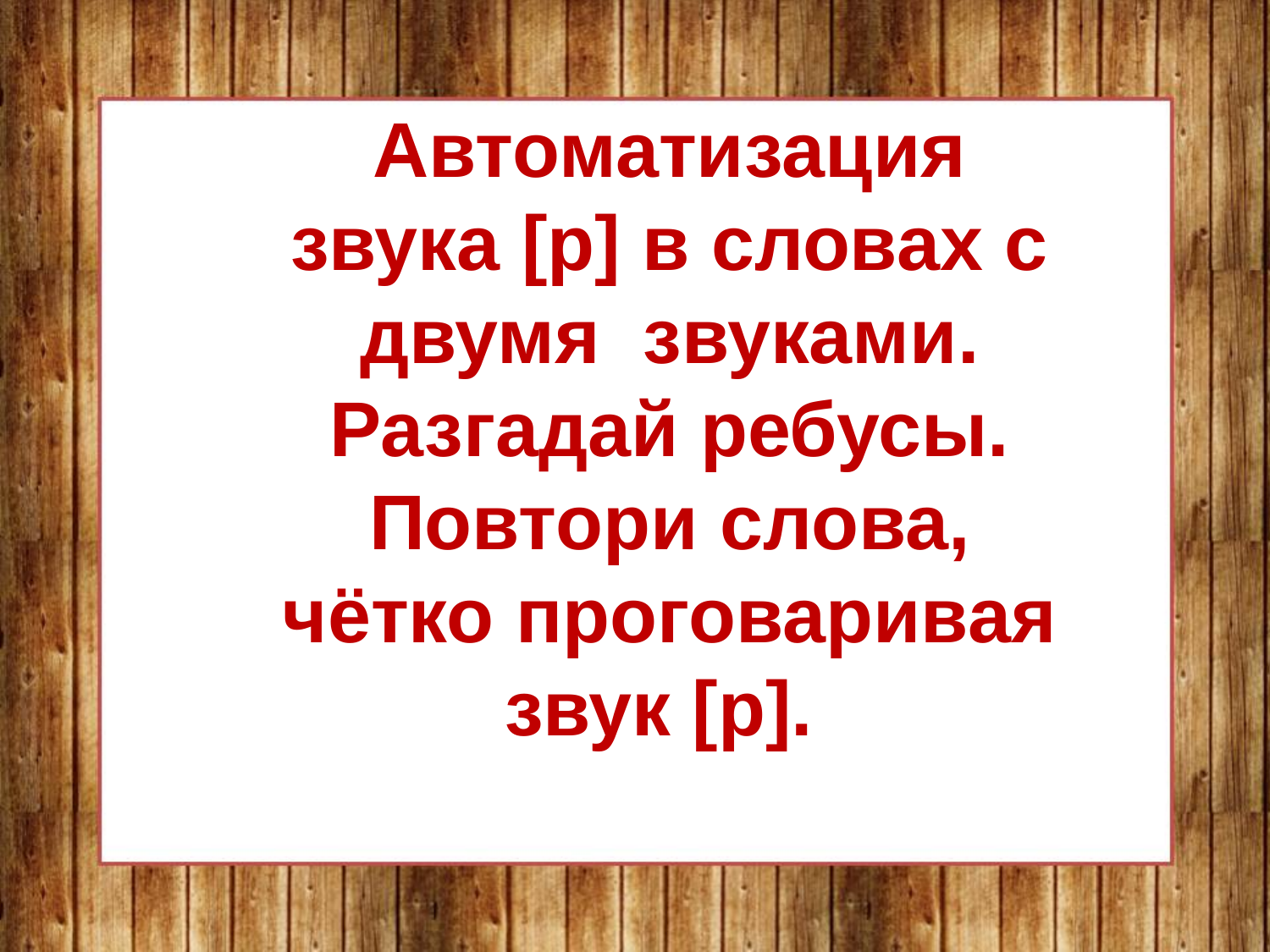

Автоматизация звука [р] в словах с двумя  звуками.
Разгадай ребусы.
Повтори слова, чётко проговаривая звук [р].